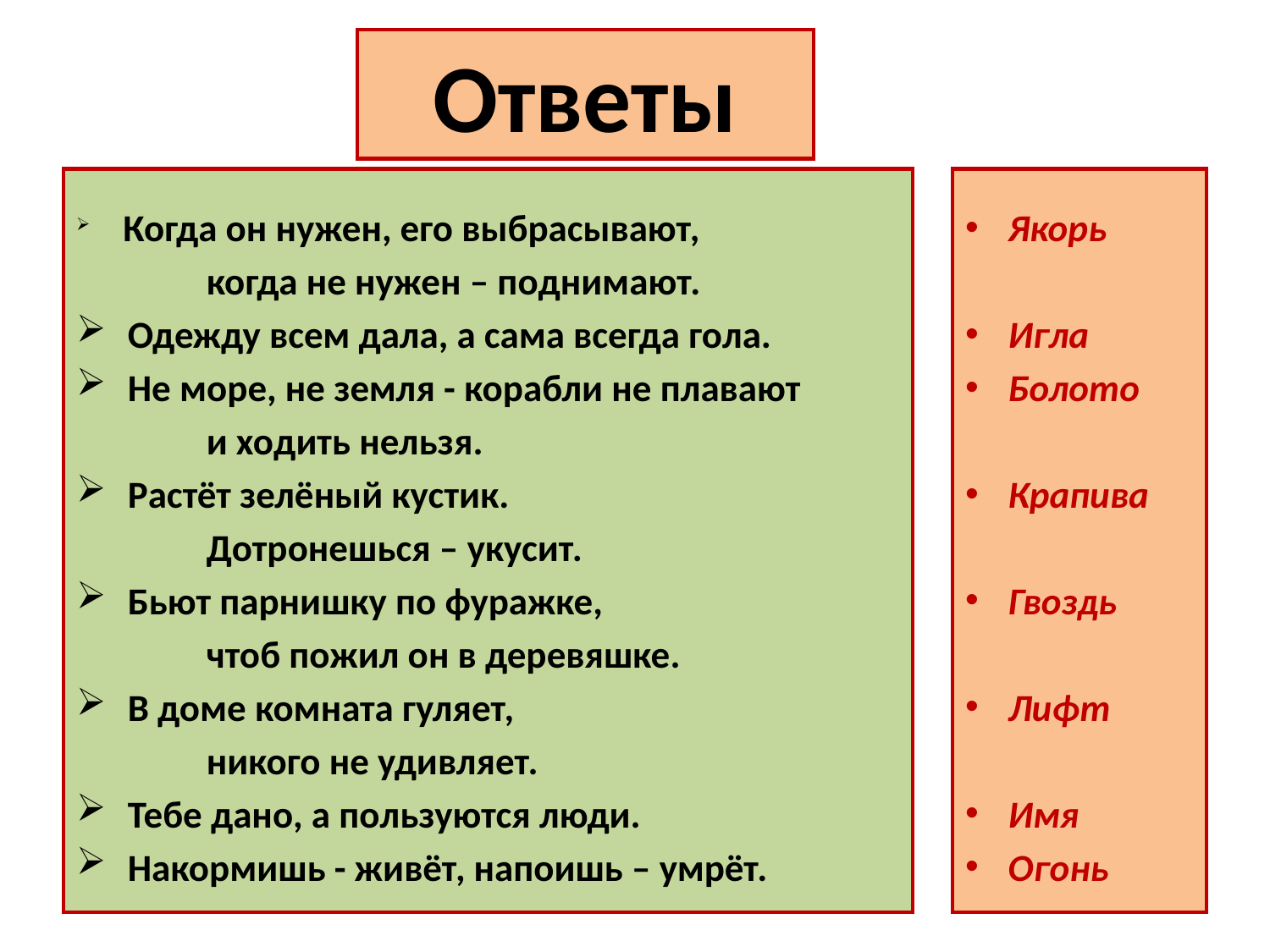

# Ответы

 Когда он нужен, его выбрасывают,
               когда не нужен – поднимают.
 Одежду всем дала, а сама всегда гола.
 Не море, не земля - корабли не плавают
               и ходить нельзя.
 Растёт зелёный кустик.
               Дотронешься – укусит.
 Бьют парнишку по фуражке,
               чтоб пожил он в деревяшке.
 В доме комната гуляет,
               никого не удивляет.
 Тебе дано, а пользуются люди.
 Накормишь - живёт, напоишь – умрёт.

Якорь

Игла
Болото

Крапива

Гвоздь

Лифт

Имя
Огонь